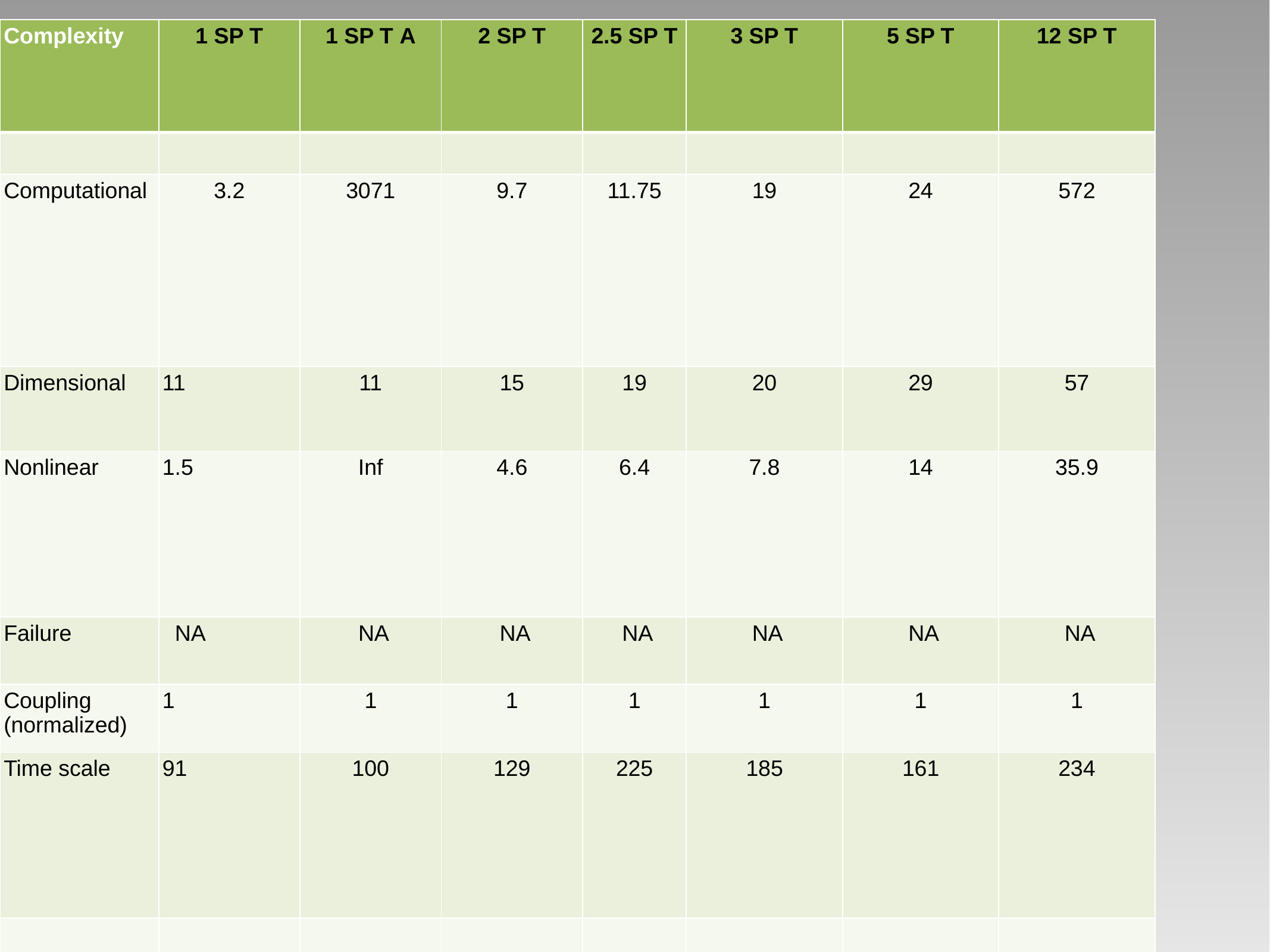

| Complexity | 1 SP T | 1 SP T A | 2 SP T | 2.5 SP T | 3 SP T | 5 SP T | 12 SP T |
| --- | --- | --- | --- | --- | --- | --- | --- |
|  |  |  |  |  |  |  |  |
| Computational | 3.2 | 3071 | 9.7 | 11.75 | 19 | 24 | 572 |
| Dimensional | 11 | 11 | 15 | 19 | 20 | 29 | 57 |
| Nonlinear | 1.5 | Inf | 4.6 | 6.4 | 7.8 | 14 | 35.9 |
| Failure | NA | NA | NA | NA | NA | NA | NA |
| Coupling (normalized) | 1 | 1 | 1 | 1 | 1 | 1 | 1 |
| Time scale | 91 | 100 | 129 | 225 | 185 | 161 | 234 |
|  |  |  |  |  |  |  |  |
12